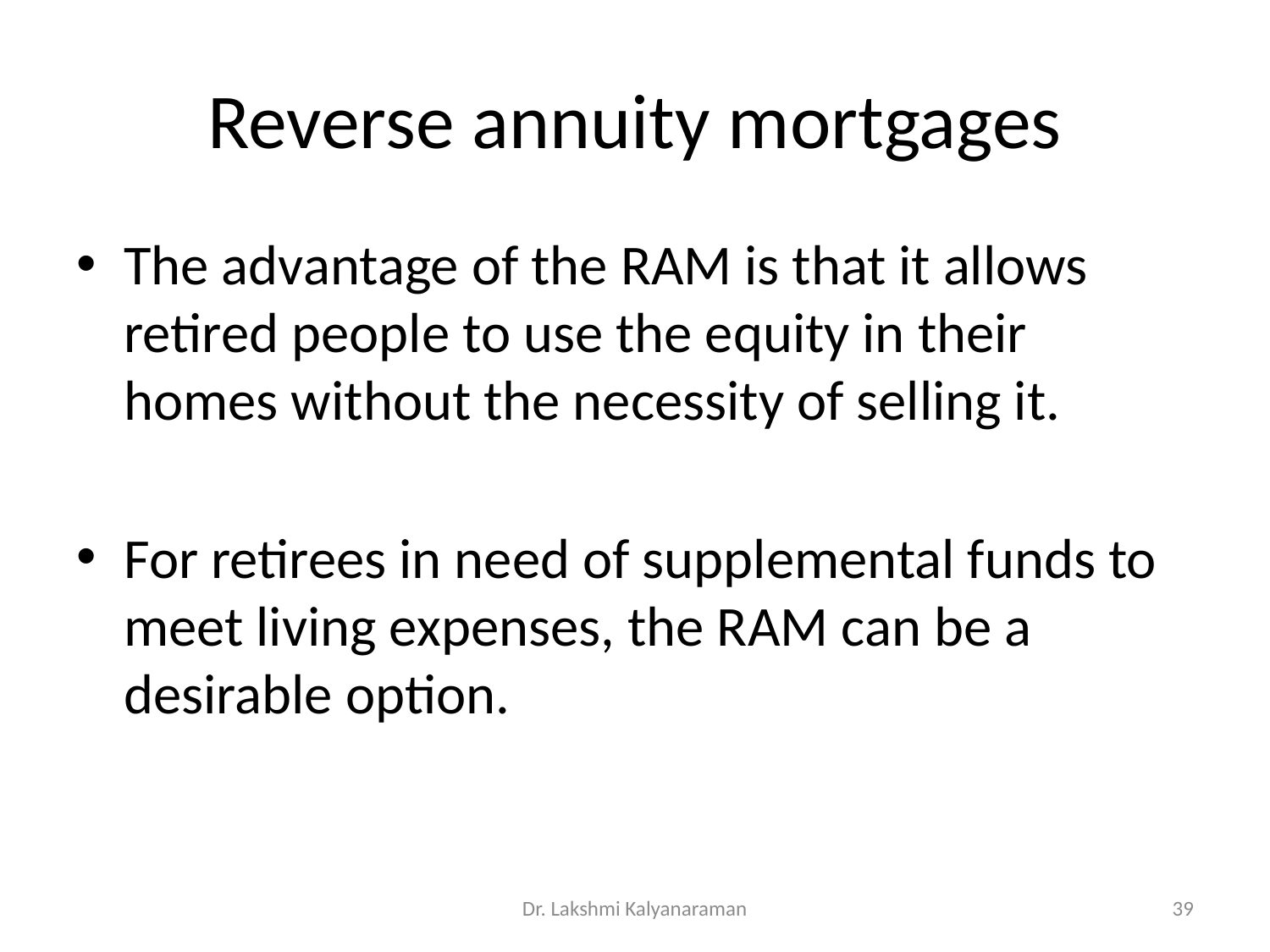

# Reverse annuity mortgages
The advantage of the RAM is that it allows retired people to use the equity in their homes without the necessity of selling it.

For retirees in need of supplemental funds to meet living expenses, the RAM can be a desirable option.

Dr. Lakshmi Kalyanaraman
39